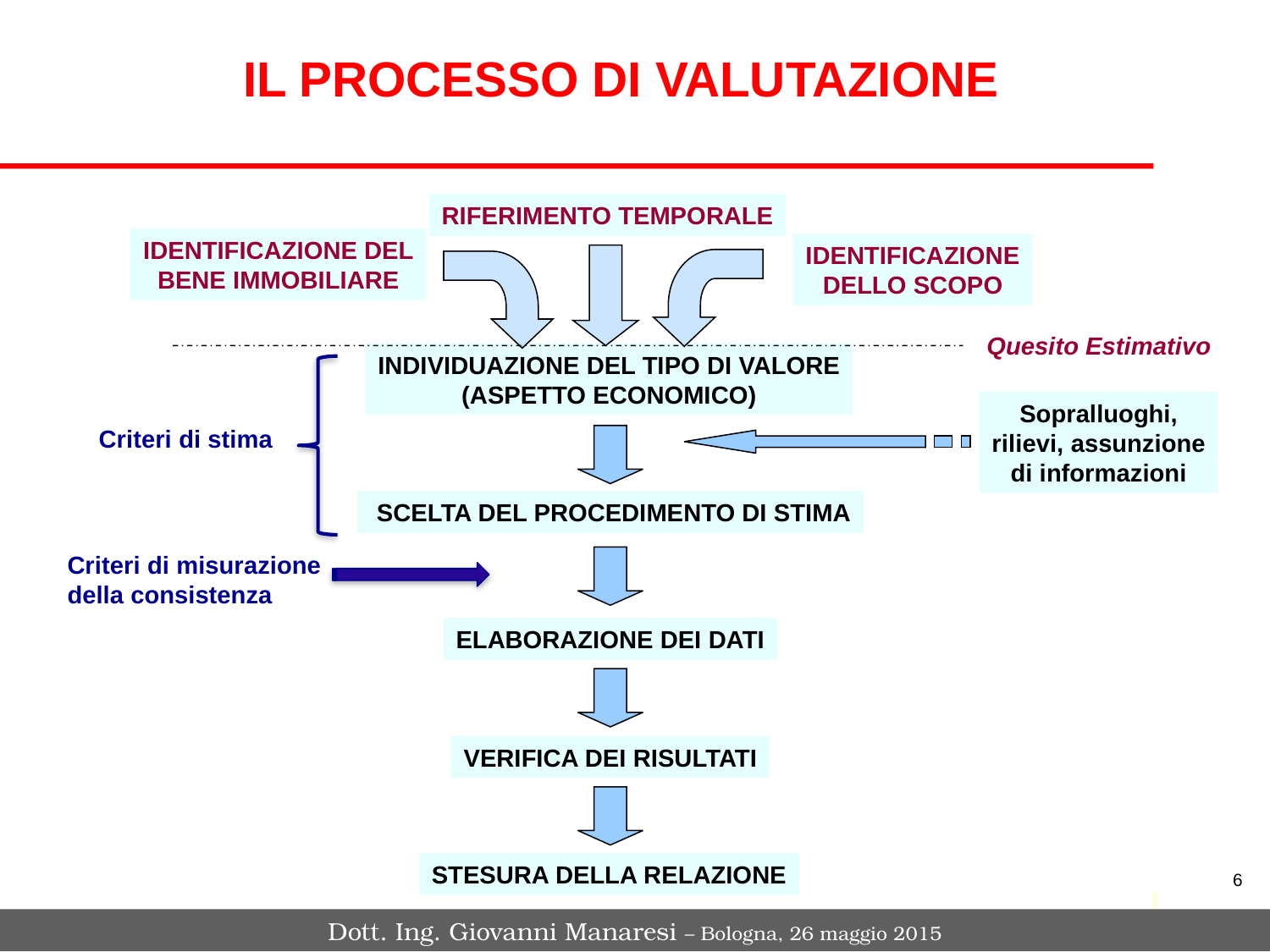

# IL PROCESSO DI VALUTAZIONE
RIFERIMENTO TEMPORALE
IDENTIFICAZIONE DEL
BENE IMMOBILIARE
IDENTIFICAZIONE
DELLO SCOPO

Quesito Estimativo
INDIVIDUAZIONE DEL TIPO DI VALORE
(ASPETTO ECONOMICO)

Sopralluoghi,
rilievi, assunzione
di informazioni
Criteri di stima

 SCELTA DEL PROCEDIMENTO DI STIMA
Criteri di misurazione
della consistenza

ELABORAZIONE DEI DATI

VERIFICA DEI RISULTATI

STESURA DELLA RELAZIONE
6